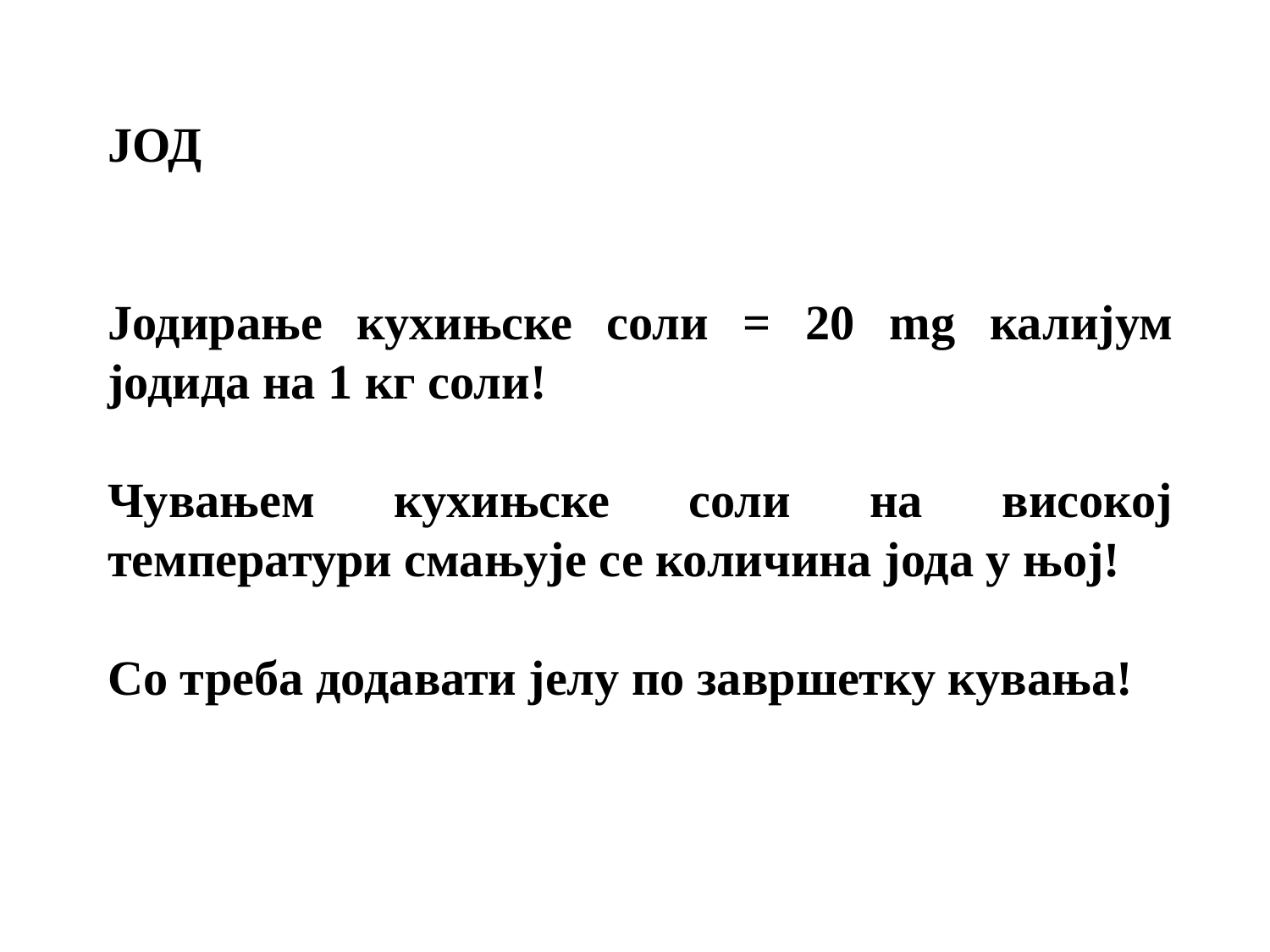

ЈОД

Јодирање кухињске соли = 20 mg калијум јодида на 1 кг соли!

Чувањем кухињске соли на високој температури смањује се количина јода у њој!

Со треба додавати јелу по завршетку кувања!